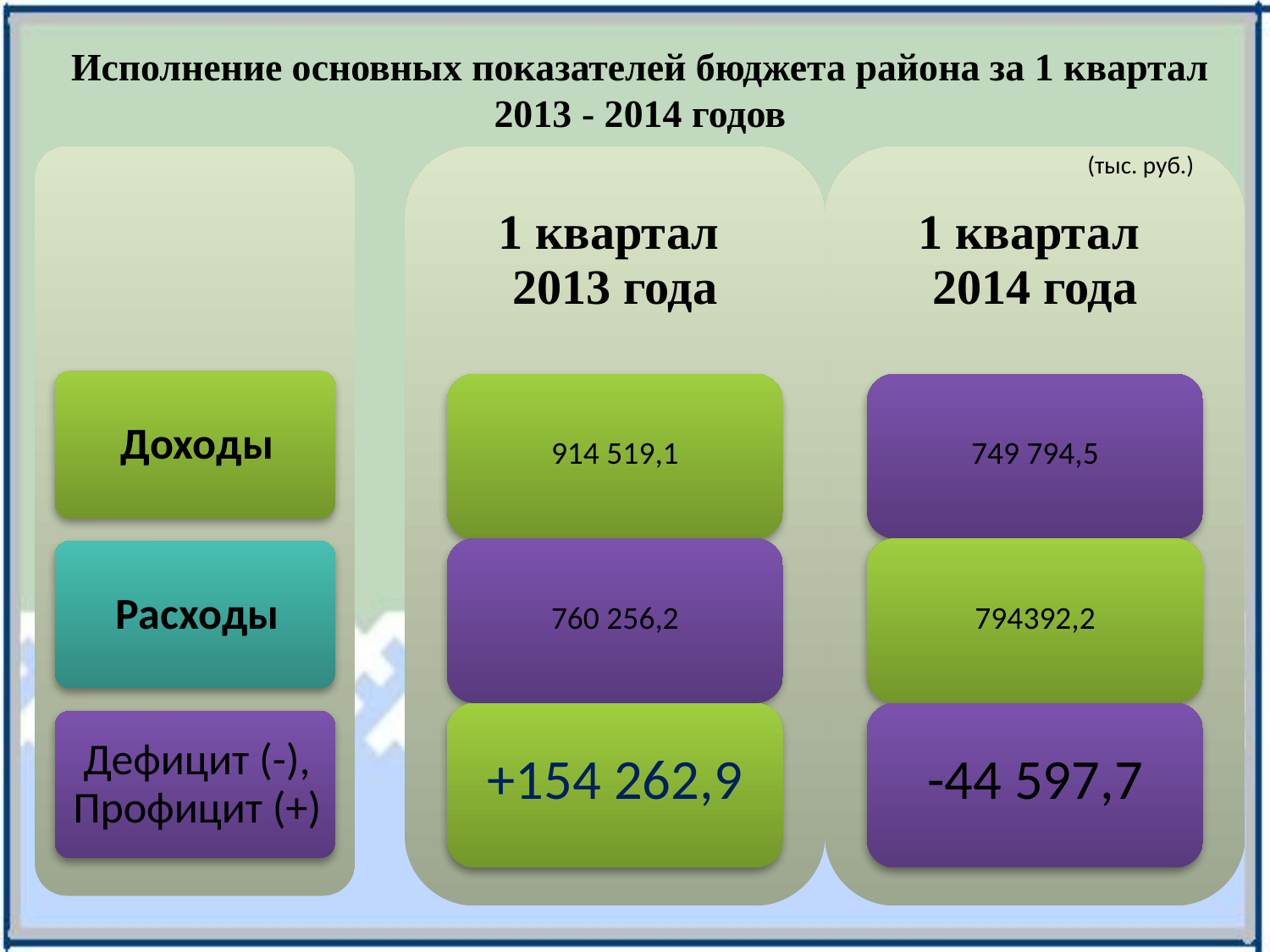

Исполнение основных показателей бюджета района за 1 квартал 2013 - 2014 годов
(тыс. руб.)

Доходы
Расходы
Дефицит (-),
Профицит (+)
1 квартал
2013 года
914 519,1
760 256,2
1 квартал
2014 года
749 794,5
794392,2
-44 597,7
+154 262,9